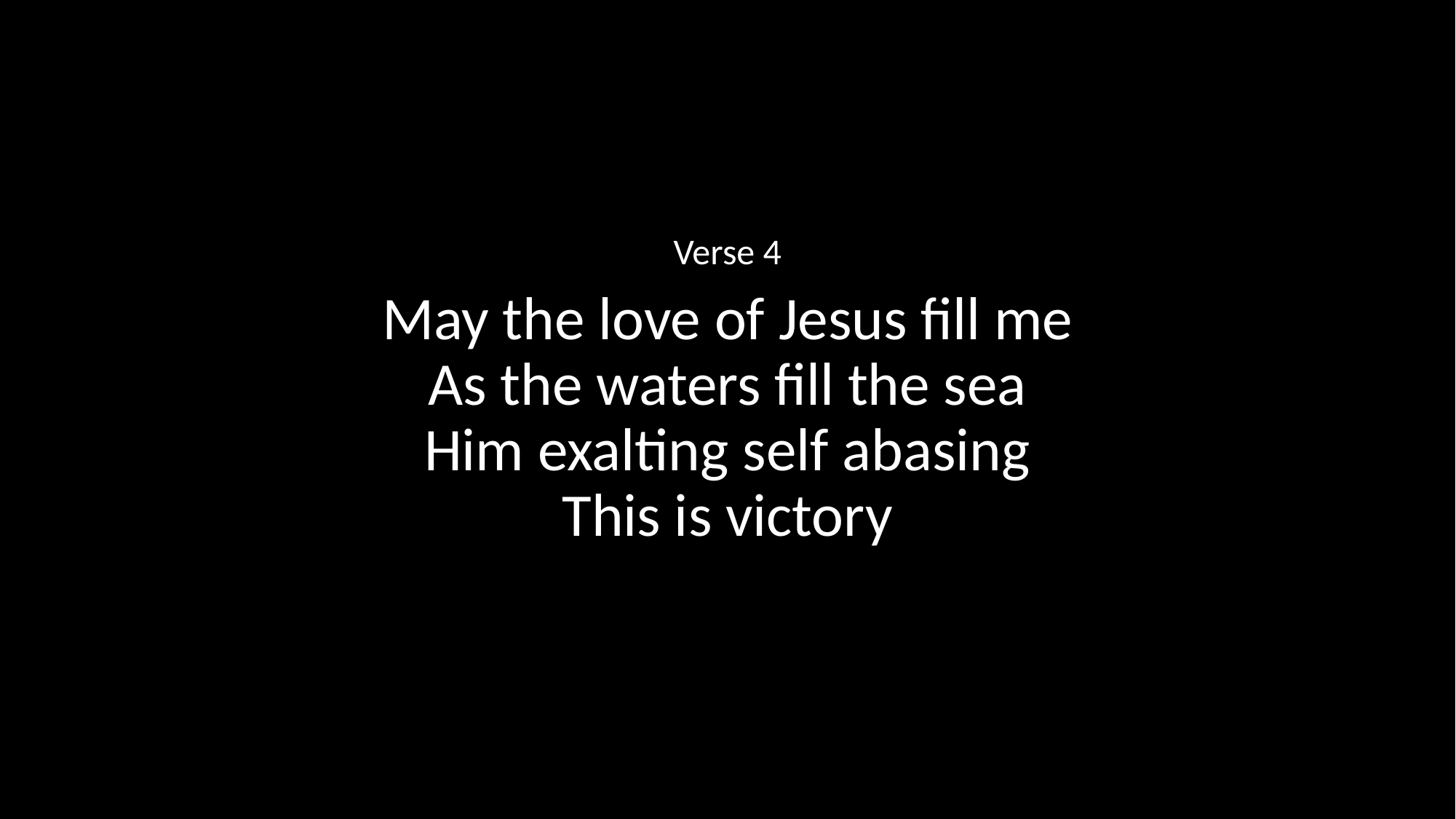

Verse 4
May the love of Jesus fill me
As the waters fill the sea
Him exalting self abasing
This is victory